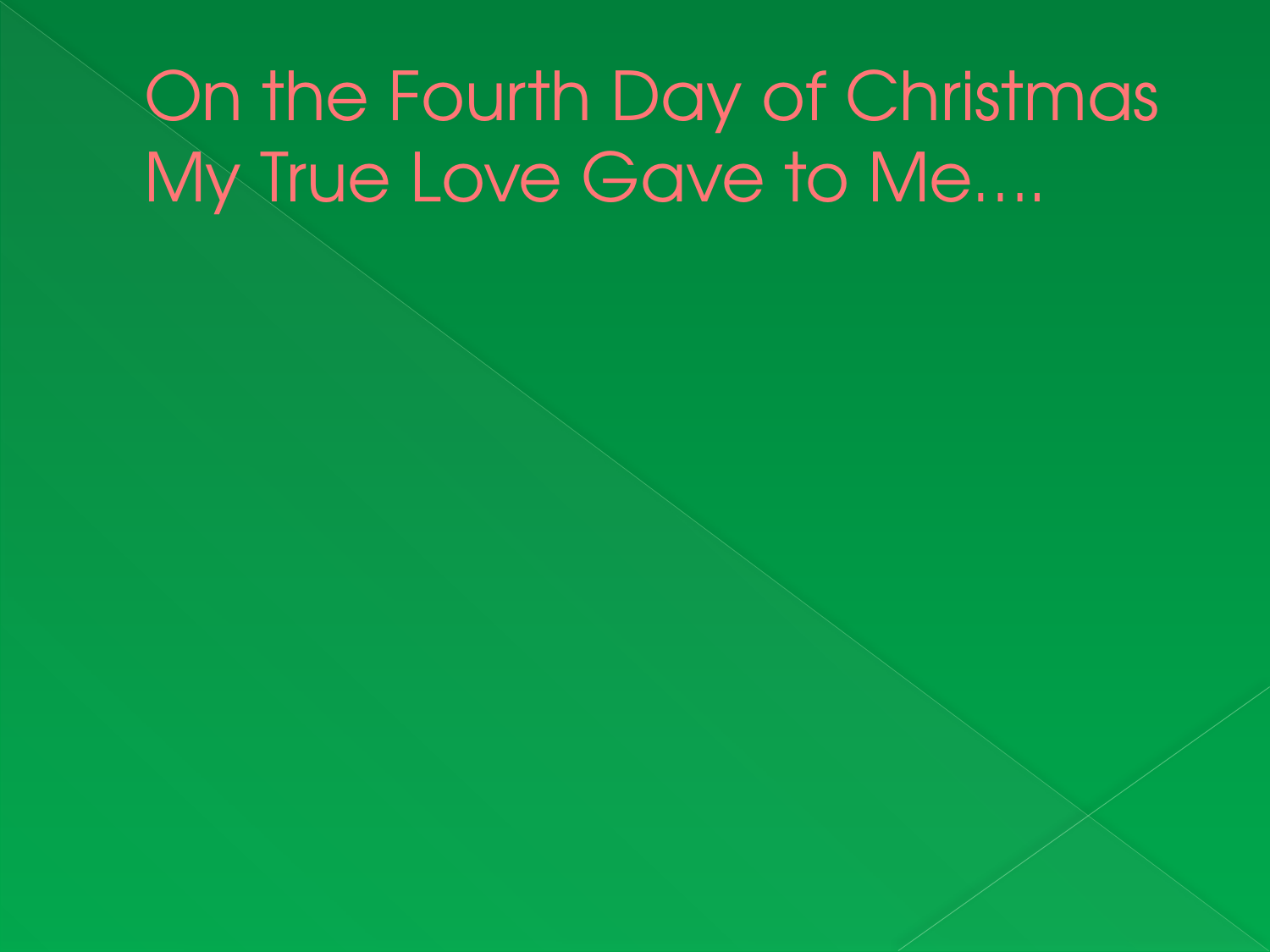

# On the Fourth Day of Christmas My True Love Gave to Me….